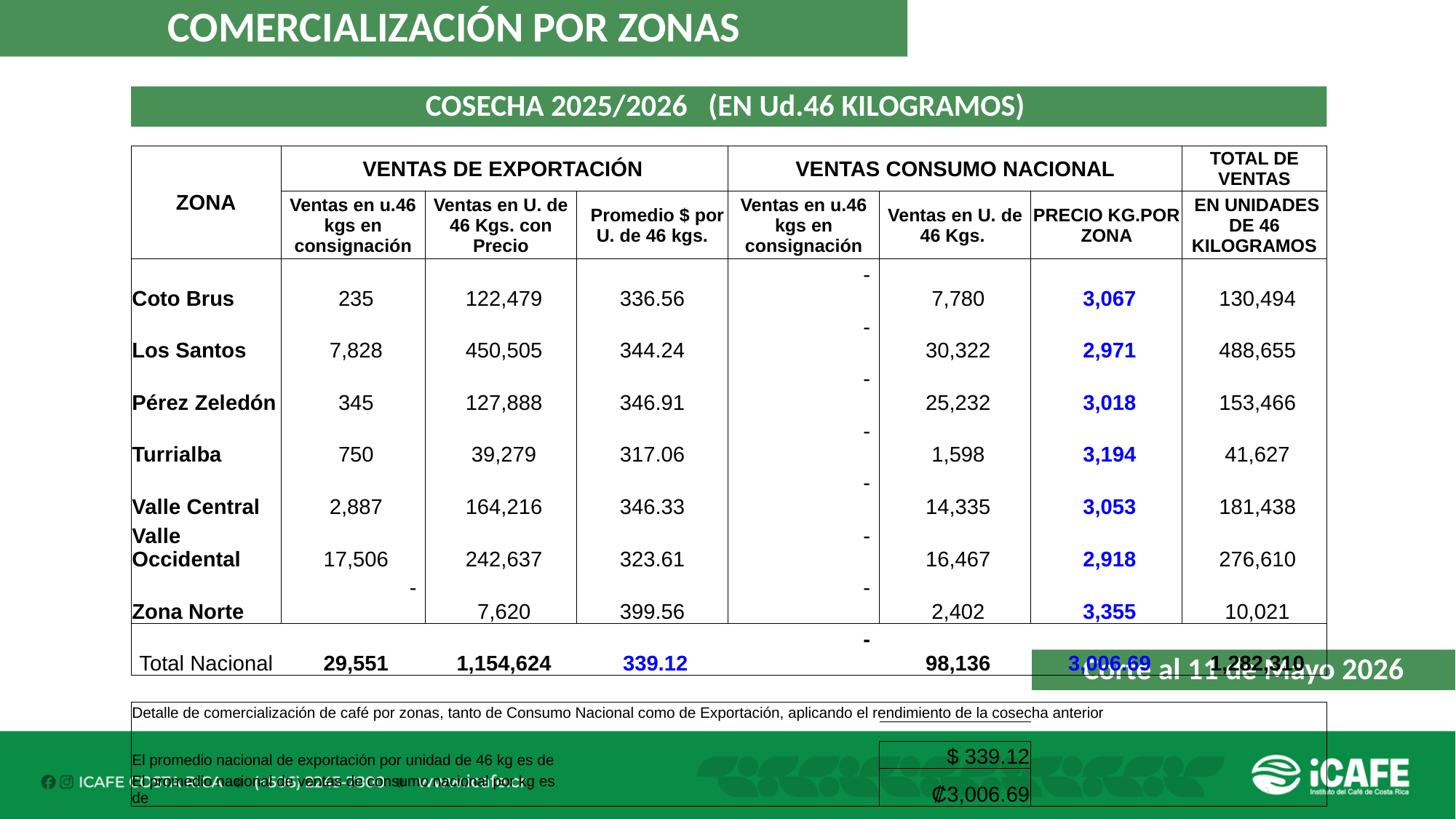

COMERCIALIZACIÓN POR ZONAS
COSECHA 2025/2026   (EN Ud.46 KILOGRAMOS)
| ZONA | VENTAS DE EXPORTACIÓN |  |  | VENTAS CONSUMO NACIONAL |  |  | TOTAL DE VENTAS |
| --- | --- | --- | --- | --- | --- | --- | --- |
|  | Ventas en u.46 kgs en consignación | Ventas en U. de 46 Kgs. con Precio | Promedio $ por U. de 46 kgs. | Ventas en u.46 kgs en consignación | Ventas en U. de 46 Kgs. | PRECIO KG.POR ZONA | EN UNIDADES DE 46 KILOGRAMOS |
| Coto Brus | 235 | 122,479 | 336.56 | - | 7,780 | 3,067 | 130,494 |
| Los Santos | 7,828 | 450,505 | 344.24 | - | 30,322 | 2,971 | 488,655 |
| Pérez Zeledón | 345 | 127,888 | 346.91 | - | 25,232 | 3,018 | 153,466 |
| Turrialba | 750 | 39,279 | 317.06 | - | 1,598 | 3,194 | 41,627 |
| Valle Central | 2,887 | 164,216 | 346.33 | - | 14,335 | 3,053 | 181,438 |
| Valle Occidental | 17,506 | 242,637 | 323.61 | - | 16,467 | 2,918 | 276,610 |
| Zona Norte | - | 7,620 | 399.56 | - | 2,402 | 3,355 | 10,021 |
| Total Nacional | 29,551 | 1,154,624 | 339.12 | - | 98,136 | 3,006.69 | 1,282,310 |
|  |  |  |  |  |  |  |  |
| Detalle de comercialización de café por zonas, tanto de Consumo Nacional como de Exportación, aplicando el rendimiento de la cosecha anterior |  |  |  |  |  |  |  |
|  |  |  |  |  |  |  |  |
| El promedio nacional de exportación por unidad de 46 kg es de |  |  |  |  | $ 339.12 |  |  |
| El promedio nacional de ventas de consumo nacional por kg es de |  |  |  |  | ₡3,006.69 |  |  |
Corte al 11 de Mayo 2026